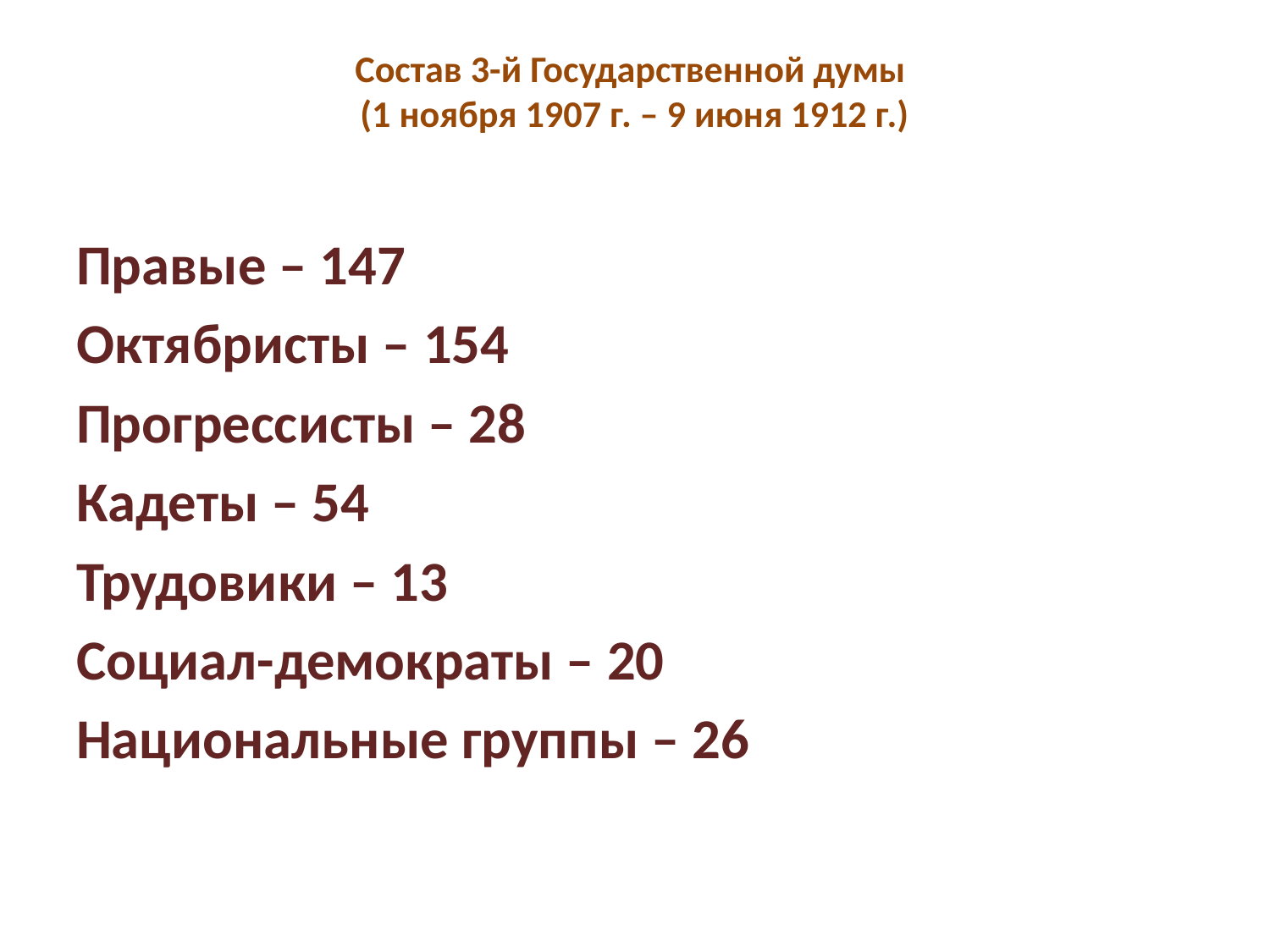

# Состав 3-й Государственной думы (1 ноября 1907 г. – 9 июня 1912 г.)
Правые – 147
Октябристы – 154
Прогрессисты – 28
Кадеты – 54
Трудовики – 13
Социал-демократы – 20
Национальные группы – 26